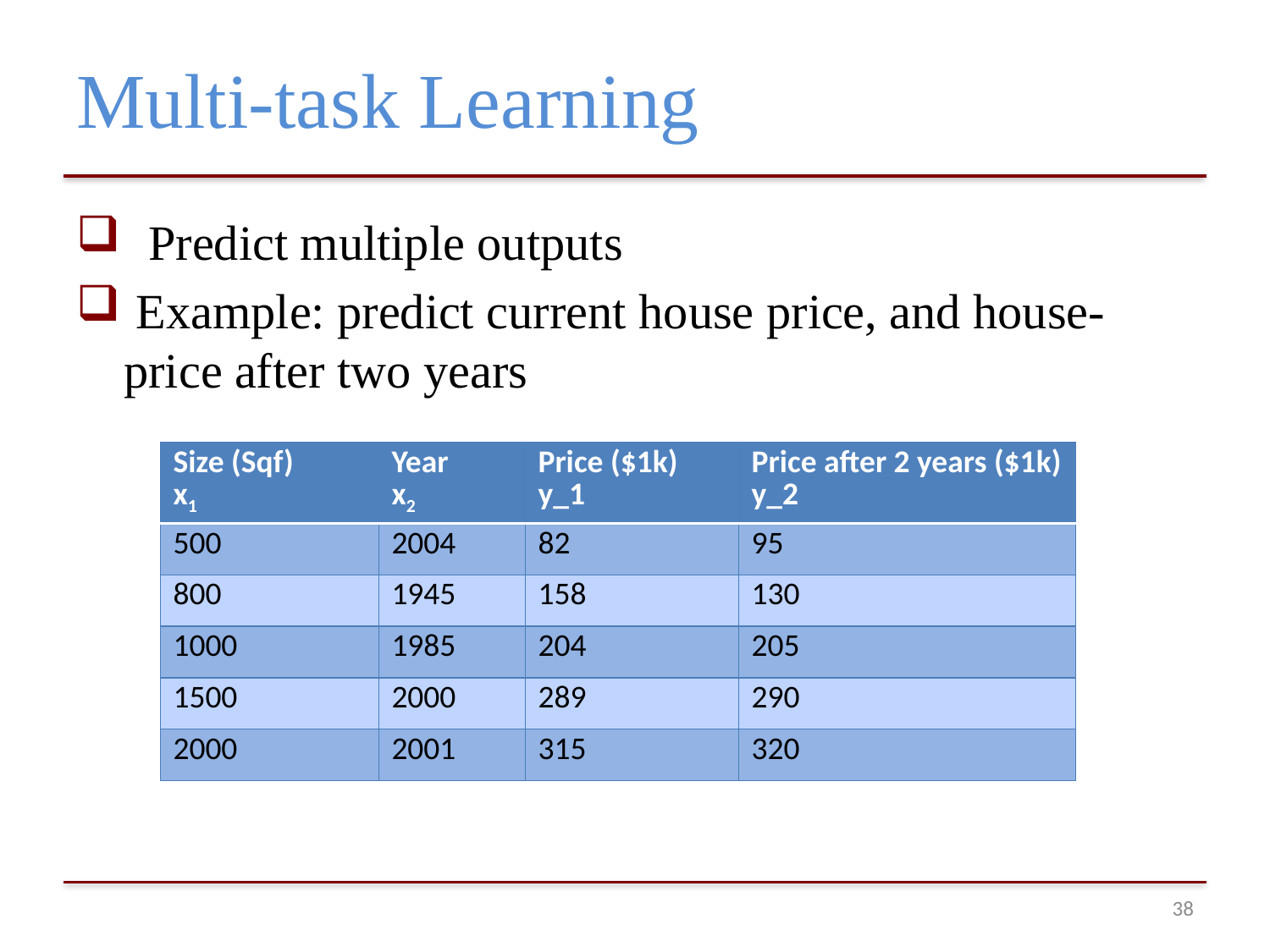

# Multi-task Learning
  Predict multiple outputs
 Example: predict current house price, and house-price after two years
| Size (Sqf) x1 | Year x2 | Price ($1k) y\_1 | Price after 2 years ($1k) y\_2 |
| --- | --- | --- | --- |
| 500 | 2004 | 82 | 95 |
| 800 | 1945 | 158 | 130 |
| 1000 | 1985 | 204 | 205 |
| 1500 | 2000 | 289 | 290 |
| 2000 | 2001 | 315 | 320 |
38